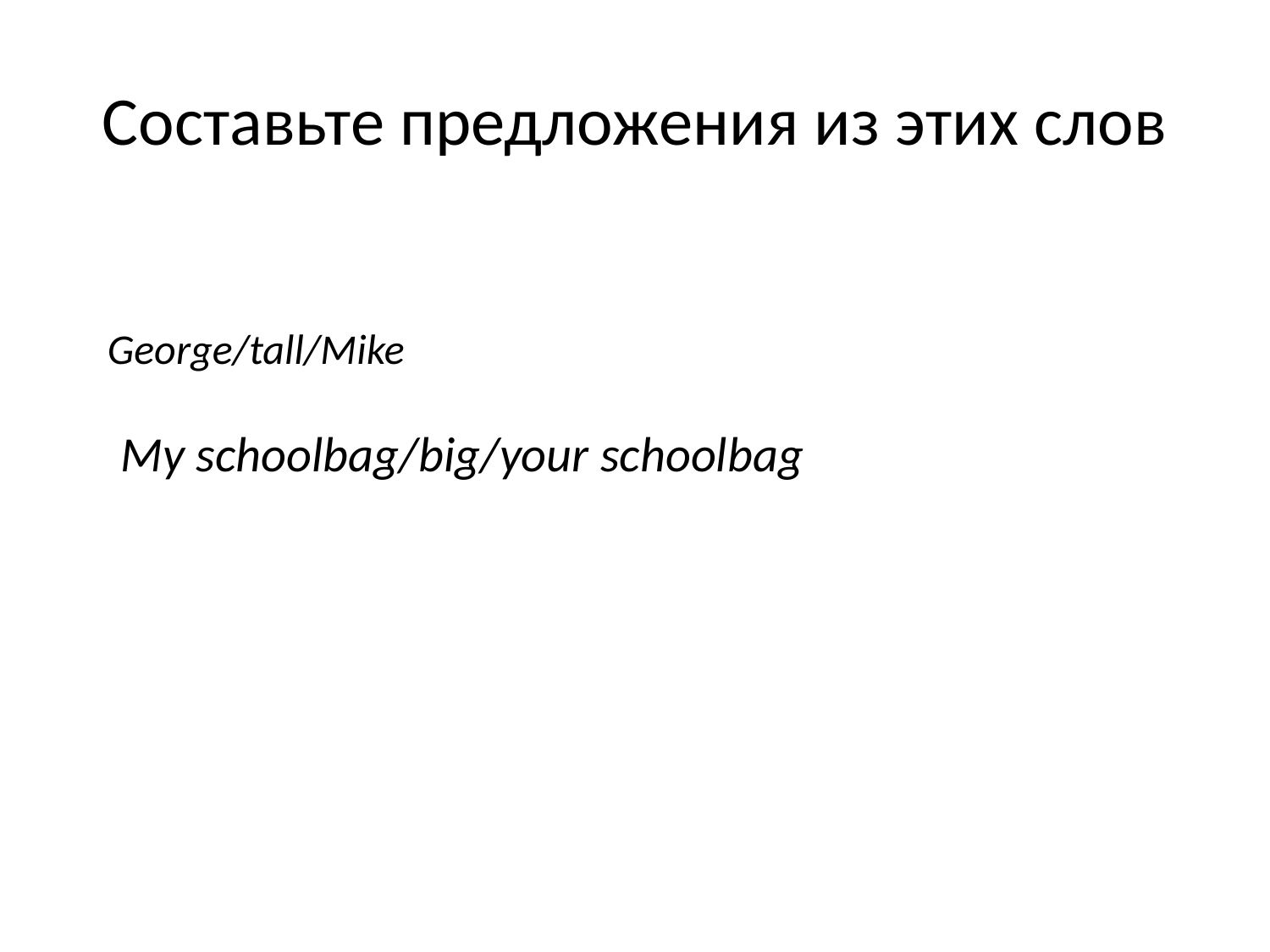

# Составьте предложения из этих слов

George/tall/Mike
My schoolbag/big/your schoolbag